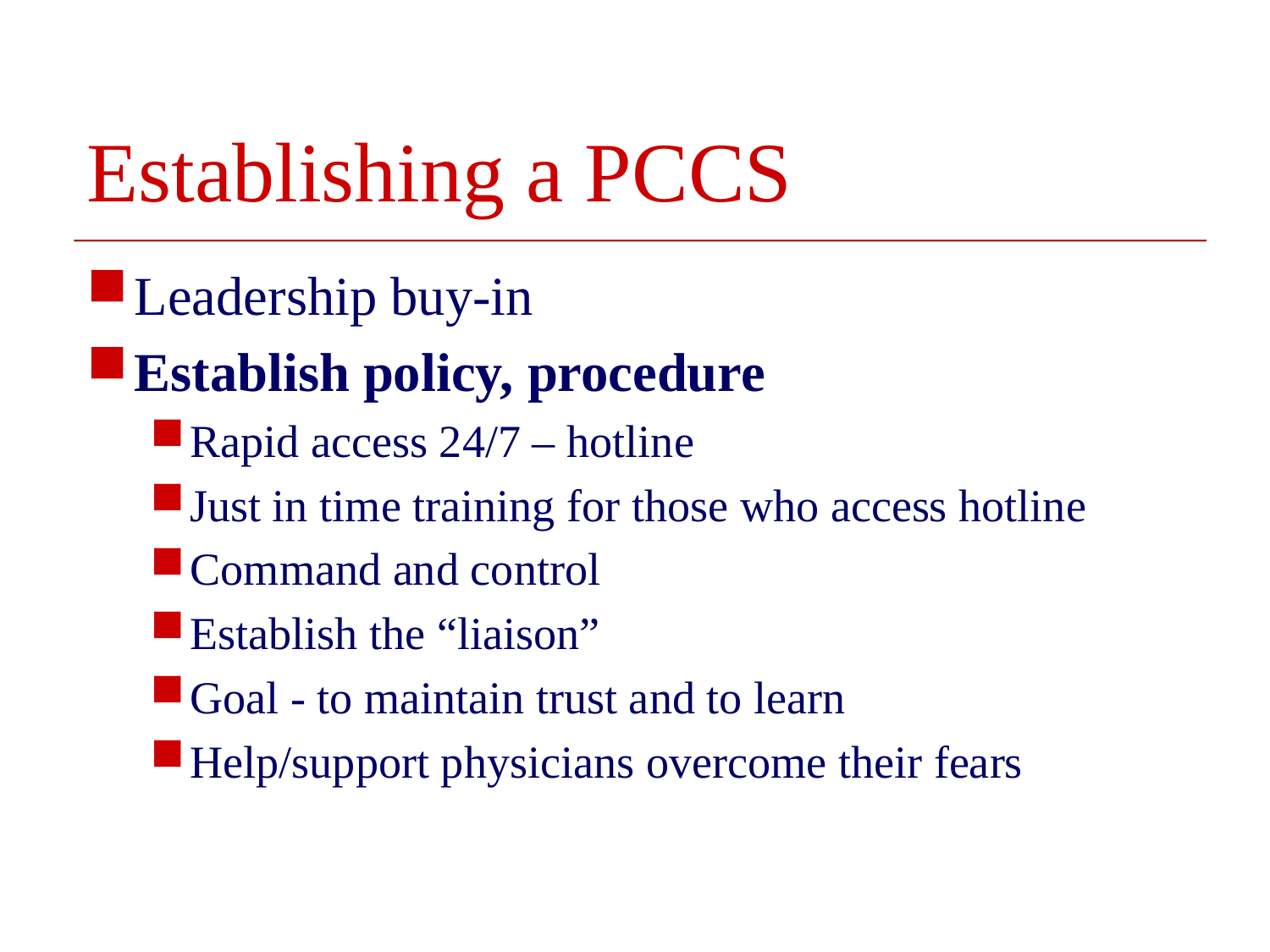

# Establishing a PCCS
Leadership buy-in
Establish policy, procedure
Rapid access 24/7 – hotline
Just in time training for those who access hotline
Command and control
Establish the “liaison”
Goal - to maintain trust and to learn
Help/support physicians overcome their fears